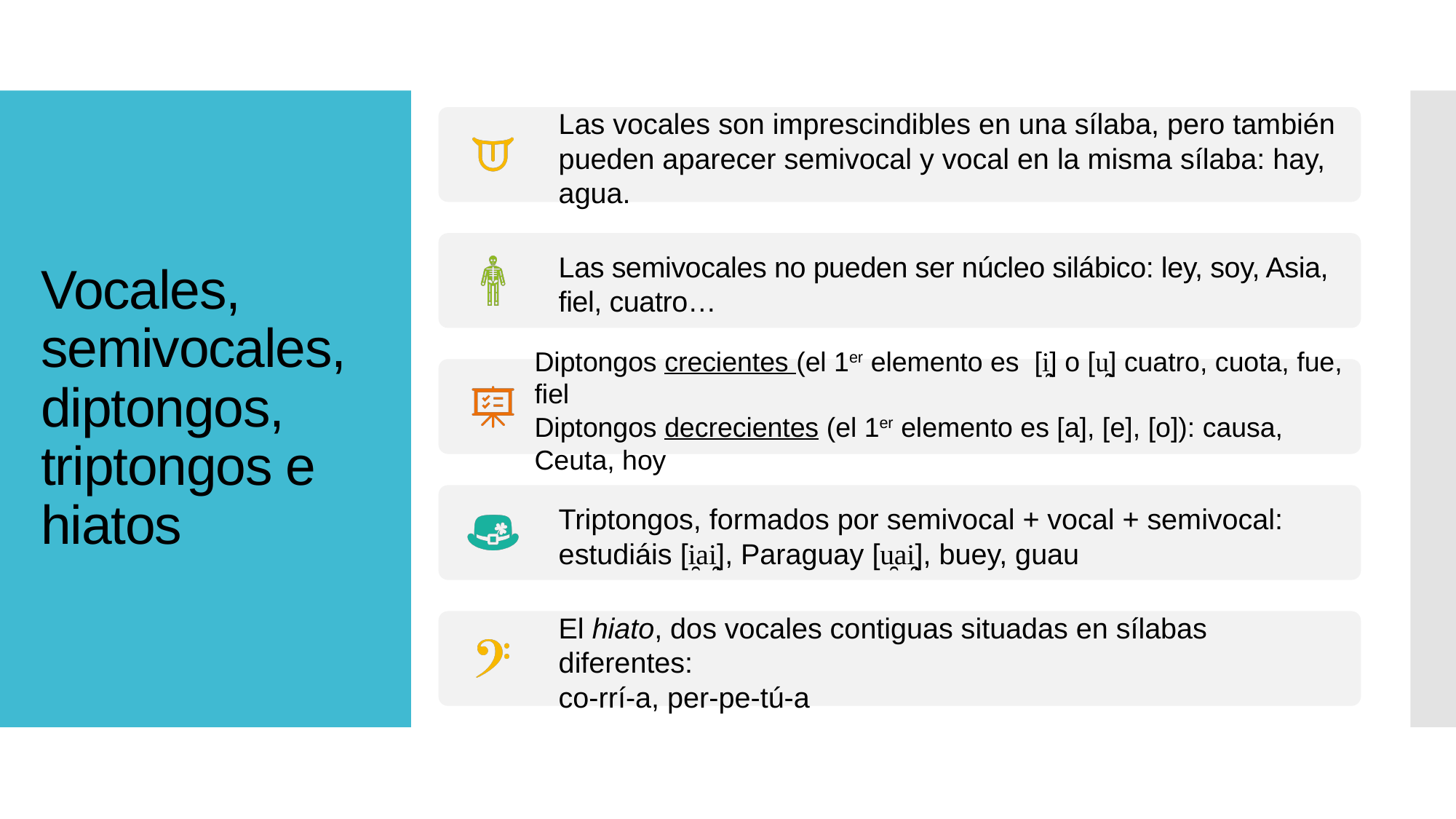

Las vocales son imprescindibles en una sílaba, pero también pueden aparecer semivocal y vocal en la misma sílaba: hay, agua.
Las semivocales no pueden ser núcleo silábico: ley, soy, Asia, fiel, cuatro…
Diptongos crecientes (el 1er elemento es  [i̯] o [u̯] cuatro, cuota, fue, fiel
Diptongos decrecientes (el 1er elemento es [a], [e], [o]): causa, Ceuta, hoy
Triptongos, formados por semivocal + vocal + semivocal:
estudiáis [i̯ai̯], Paraguay [u̯ai̯], buey, guau
El hiato, dos vocales contiguas situadas en sílabas diferentes:
co-rrí-a, per-pe-tú-a
# Vocales, semivocales, diptongos, triptongos e hiatos